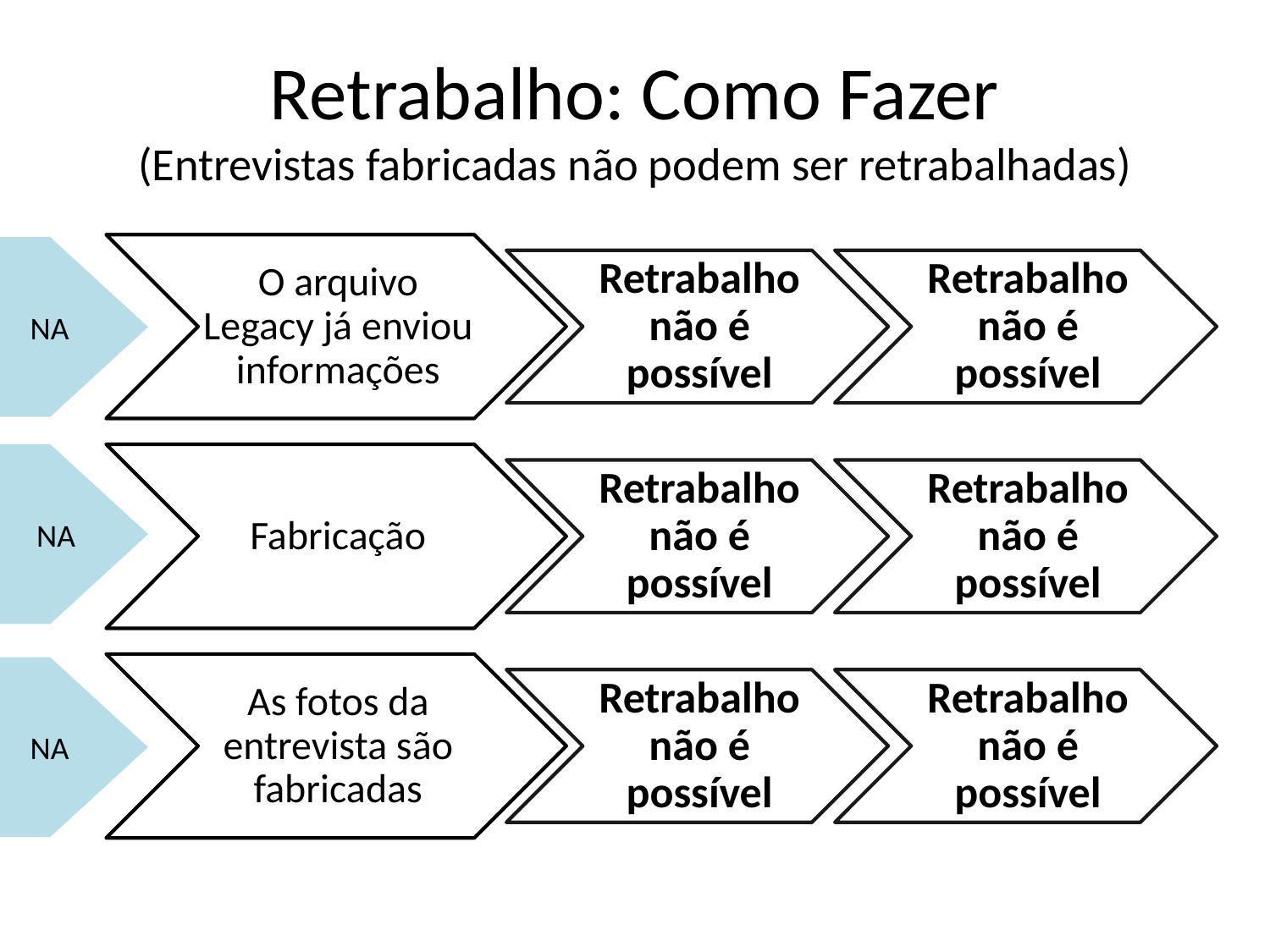

# Retrabalho: Como Fazer (Entrevistas fabricadas não podem ser retrabalhadas)
O arquivo Legacy já enviou informações
Retrabalho não é possível
Retrabalho não é possível
Fabricação
Retrabalho não é possível
Retrabalho não é possível
As fotos da entrevista são fabricadas
Retrabalho não é possível
Retrabalho não é possível
NA
NA
NA